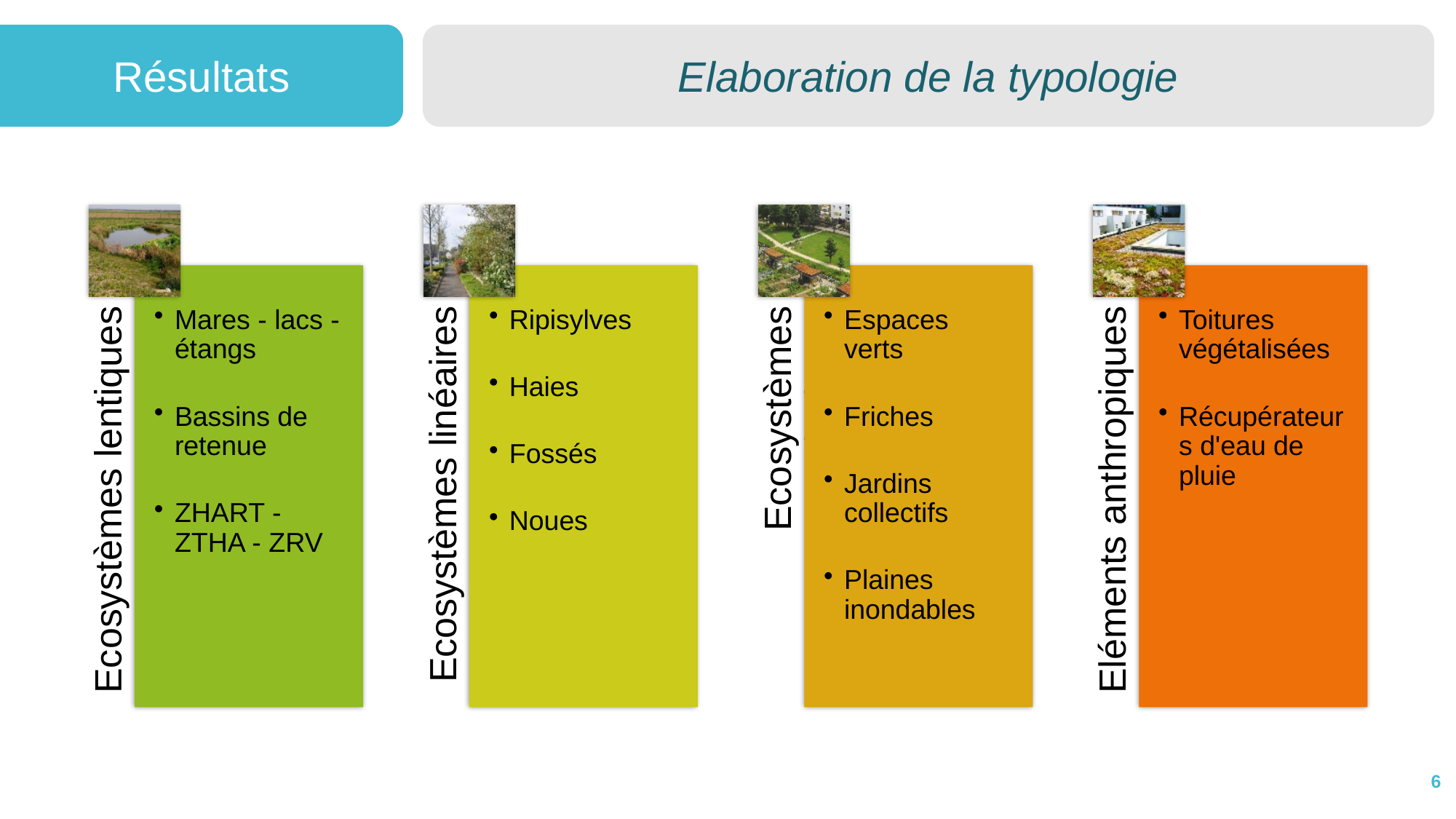

Résultats
Elaboration de la typologie
Ecosystèmes lentiques
Mares - lacs - étangs

Bassins de retenue

ZHART - ZTHA - ZRV
Ecosystèmes linéaires
Ripisylves

Haies

Fossés

Noues
Ecosystèmes surfaciques
Espaces verts

Friches

Jardins collectifs

Plaines inondables
Eléments anthropiques
Toitures végétalisées

Récupérateurs d'eau de pluie

6